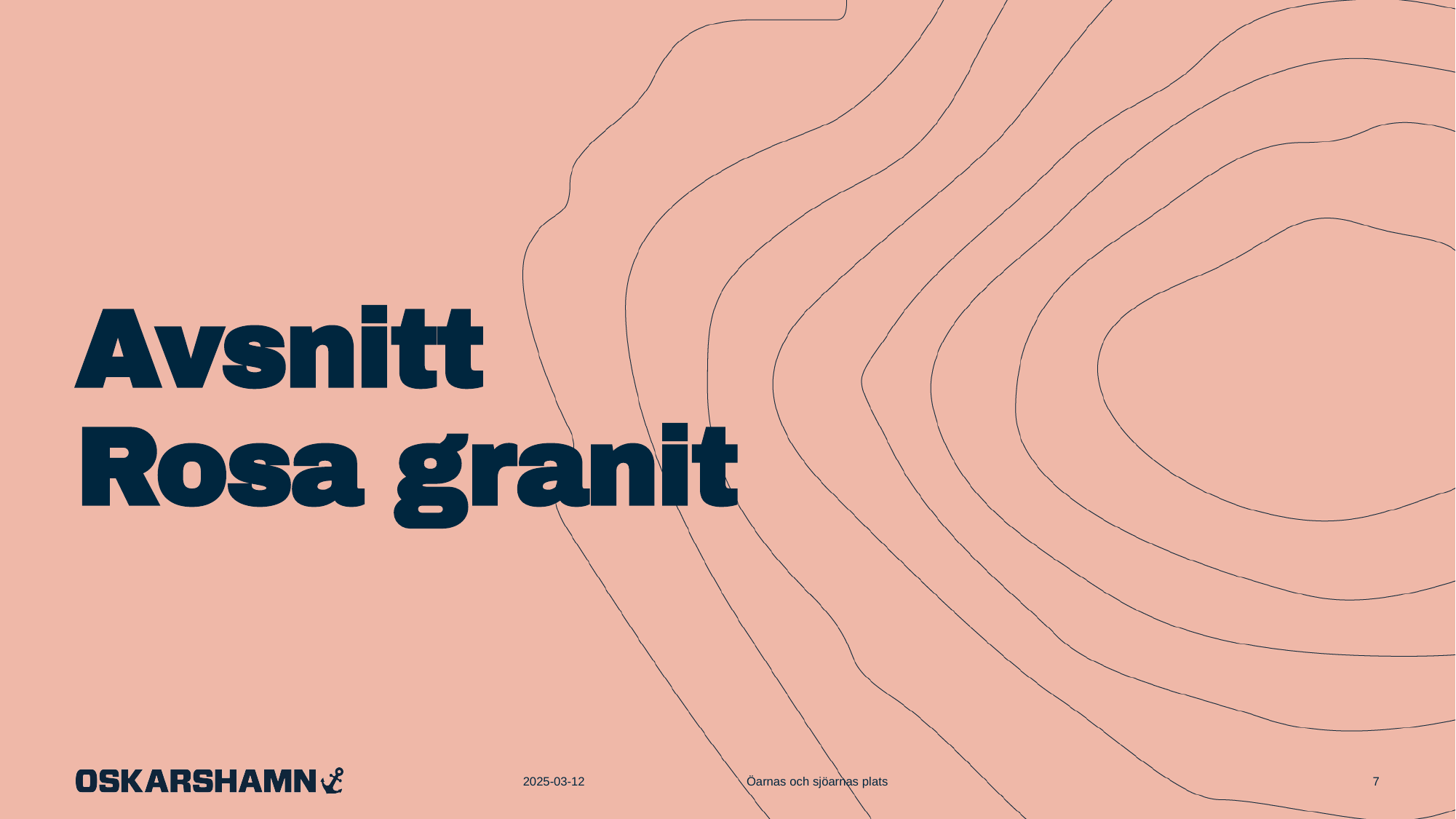

# Avsnitt Rosa granit
Öarnas och sjöarnas plats
2025-03-12
7